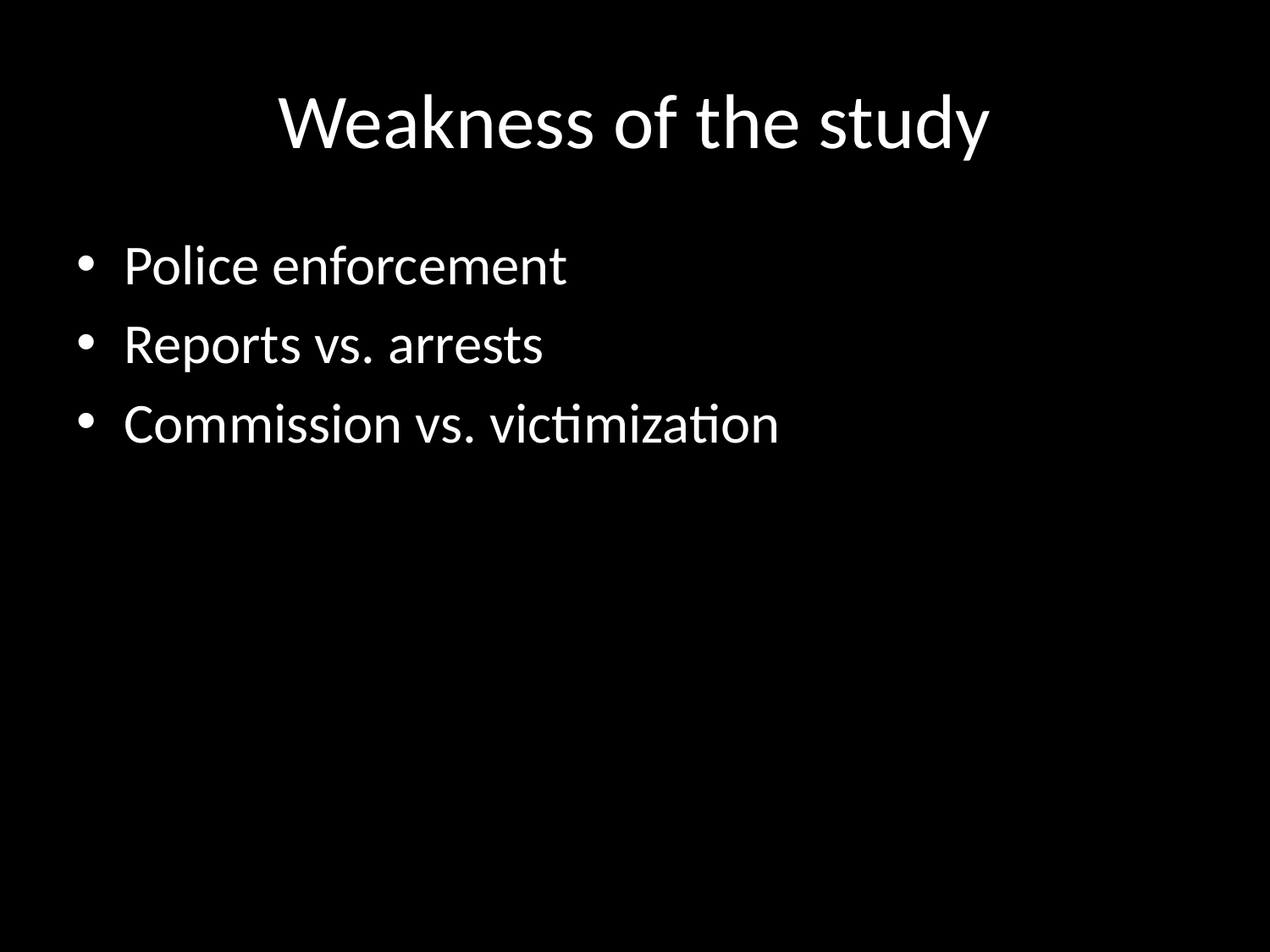

# Weakness of the study
Police enforcement
Reports vs. arrests
Commission vs. victimization